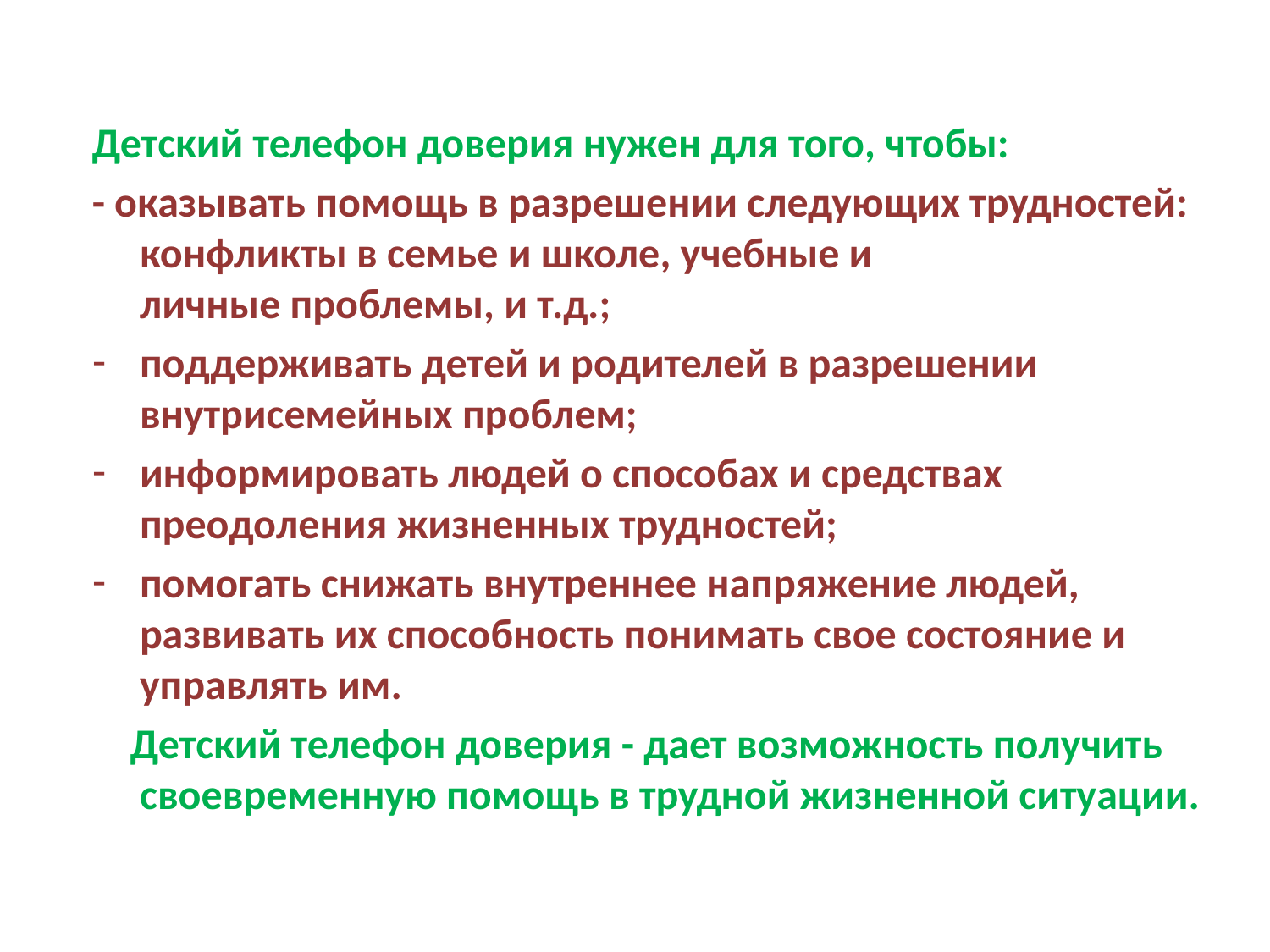

#
Детский телефон доверия нужен для того, чтобы:
- оказывать помощь в разрешении следующих трудностей: конфликты в семье и школе, учебные и
личные проблемы, и т.д.;
поддерживать детей и родителей в разрешении внутрисемейных проблем;
информировать людей о способах и средствах преодоления жизненных трудностей;
помогать снижать внутреннее напряжение людей, развивать их способность понимать свое состояние и управлять им.
    Детский телефон доверия - дает возможность получить своевременную помощь в трудной жизненной ситуации.